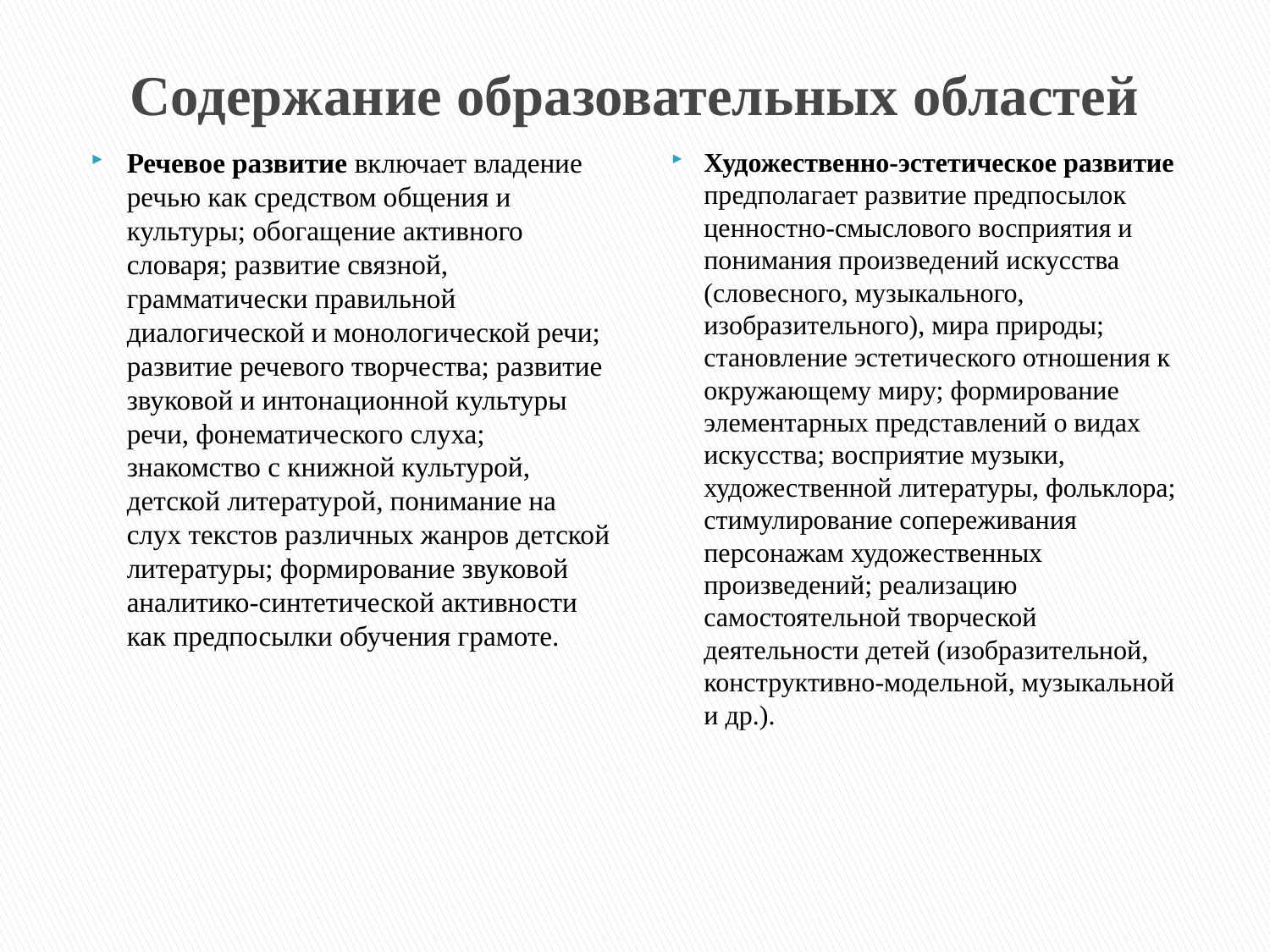

# Содержание образовательных областей
Речевое развитие включает владение речью как средством общения и культуры; обогащение активного словаря; развитие связной, грамматически правильной диалогической и монологической речи; развитие речевого творчества; развитие звуковой и интонационной культуры речи, фонематического слуха; знакомство с книжной культурой, детской литературой, понимание на слух текстов различных жанров детской литературы; формирование звуковой аналитико-синтетической активности как предпосылки обучения грамоте.
Художественно-эстетическое развитие предполагает развитие предпосылок ценностно-смыслового восприятия и понимания произведений искусства (словесного, музыкального, изобразительного), мира природы; становление эстетического отношения к окружающему миру; формирование элементарных представлений о видах искусства; восприятие музыки, художественной литературы, фольклора; стимулирование сопереживания персонажам художественных произведений; реализацию самостоятельной творческой деятельности детей (изобразительной, конструктивно-модельной, музыкальной и др.).